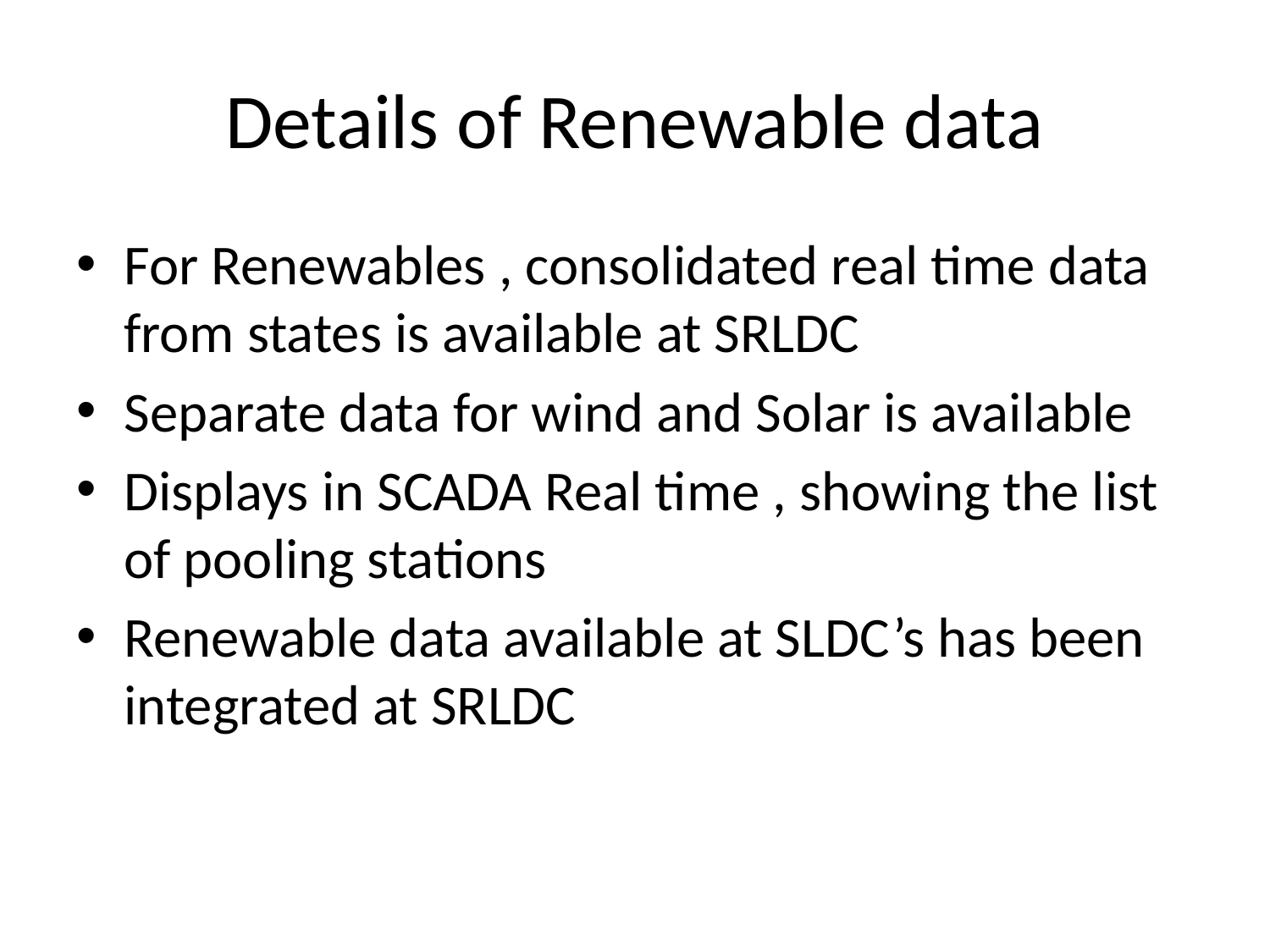

# Details of Renewable data
For Renewables , consolidated real time data from states is available at SRLDC
Separate data for wind and Solar is available
Displays in SCADA Real time , showing the list of pooling stations
Renewable data available at SLDC’s has been integrated at SRLDC